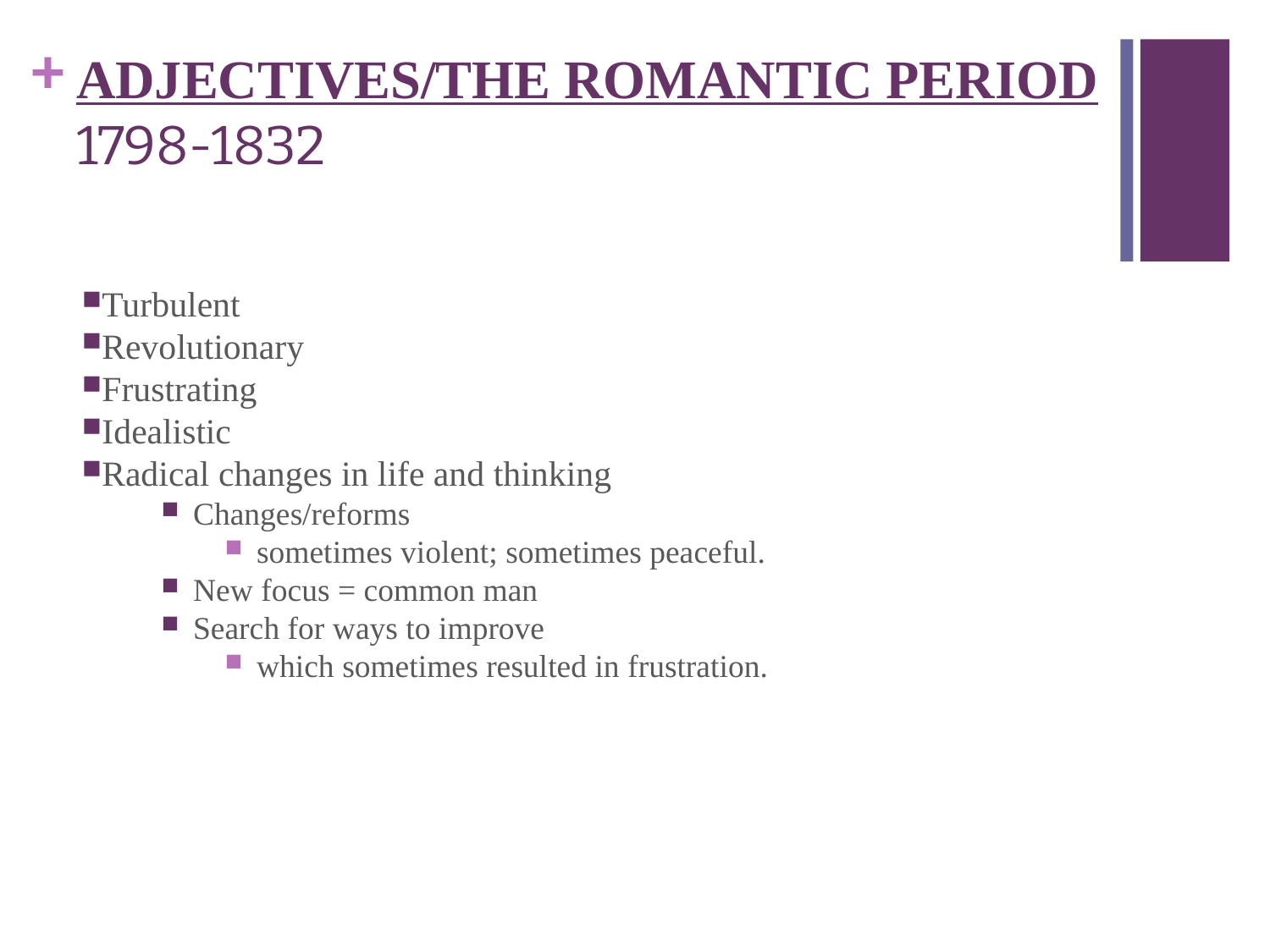

# ADJECTIVES/THE ROMANTIC PERIOD 1798-1832
Turbulent
Revolutionary
Frustrating
Idealistic
Radical changes in life and thinking
Changes/reforms
sometimes violent; sometimes peaceful.
New focus = common man
Search for ways to improve
which sometimes resulted in frustration.